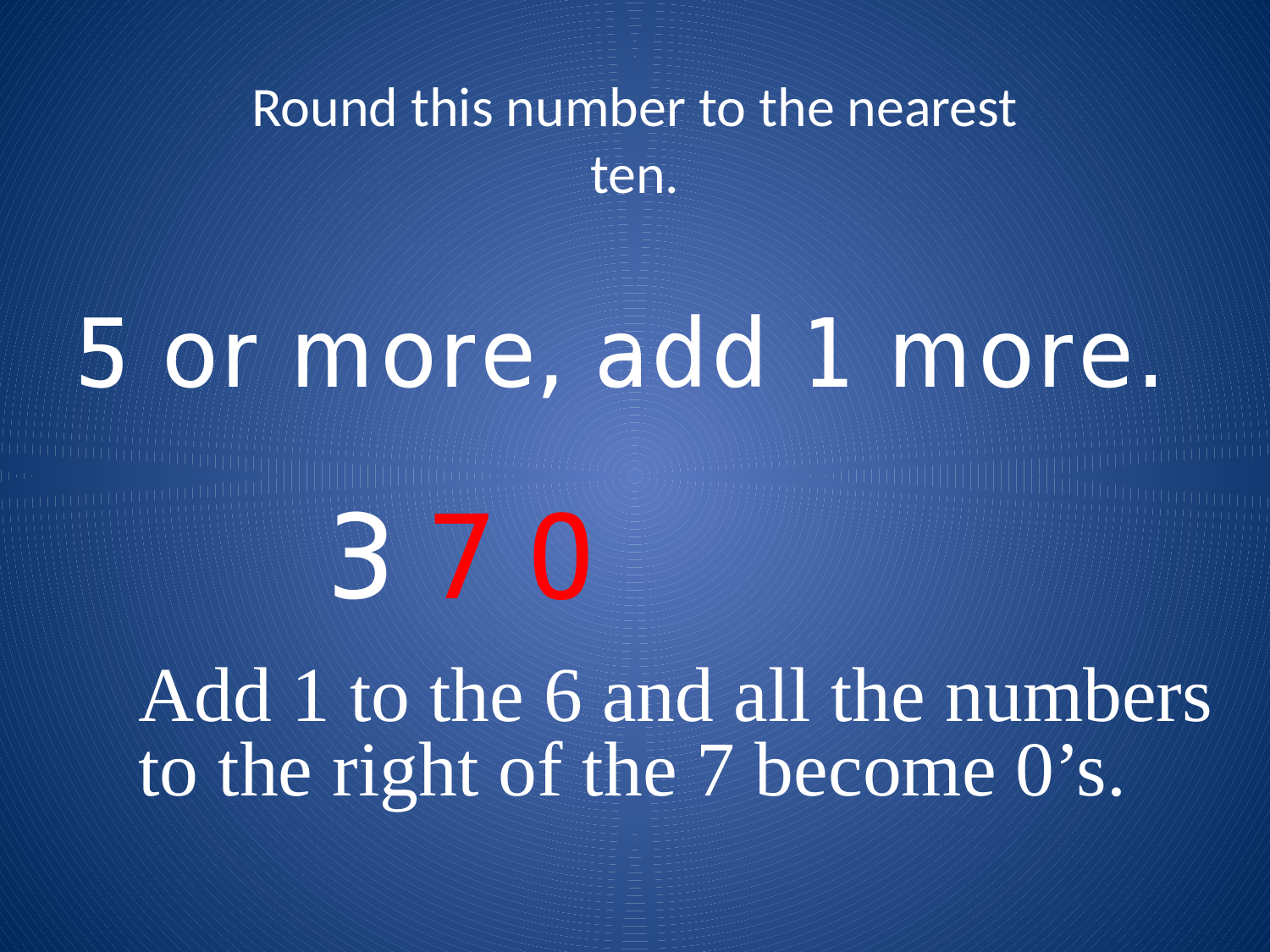

# Round this number to the nearest ten.
5 or more, add 1 more.

3 7 0
Add 1 to the 6 and all the numbers
to the right of the 7 become 0’s.